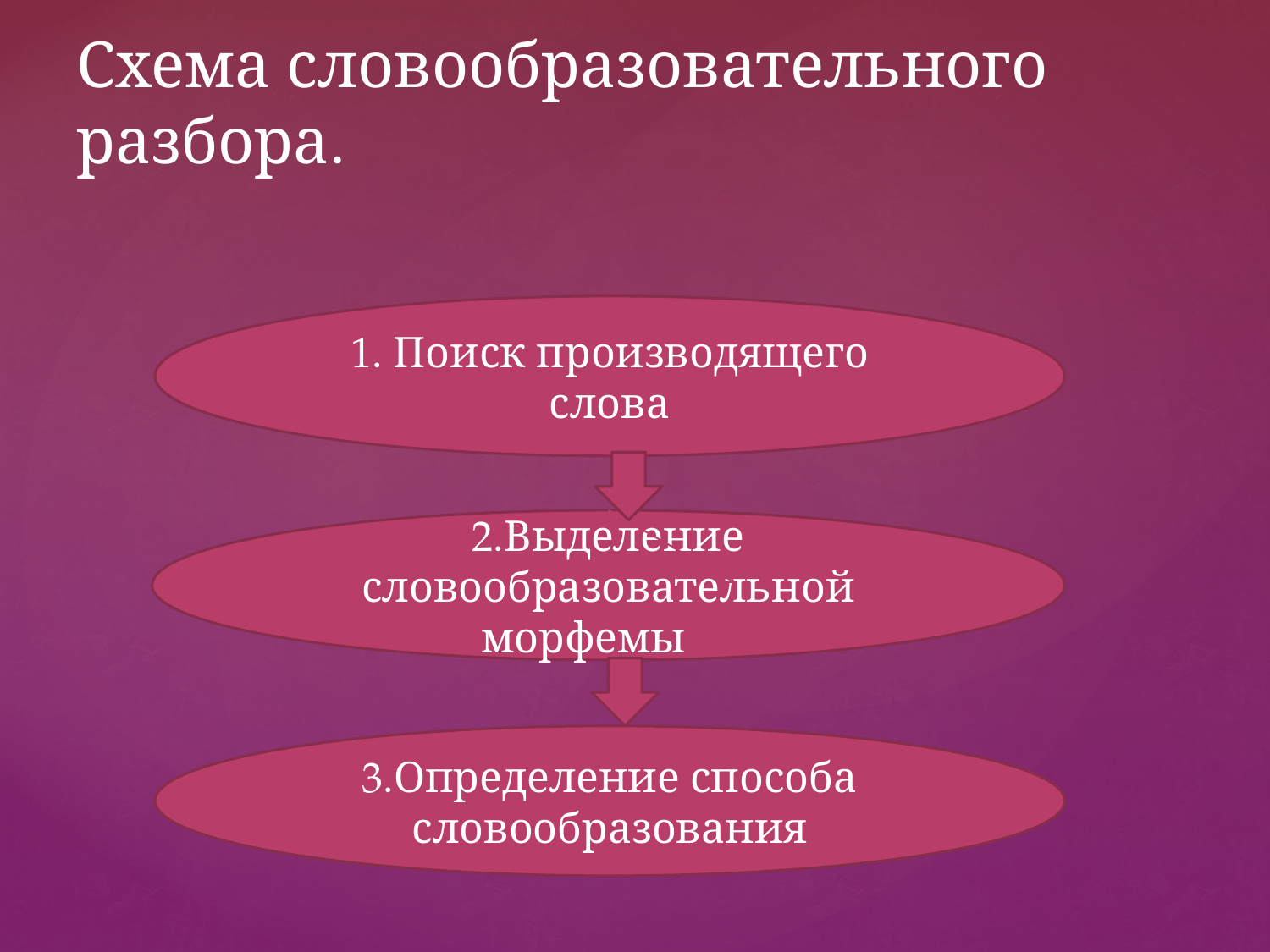

# Схема словообразовательного разбора.
1. Поиск производящего слова

2.Выделение словообразовательной морфемы

3.Определение способа словообразования